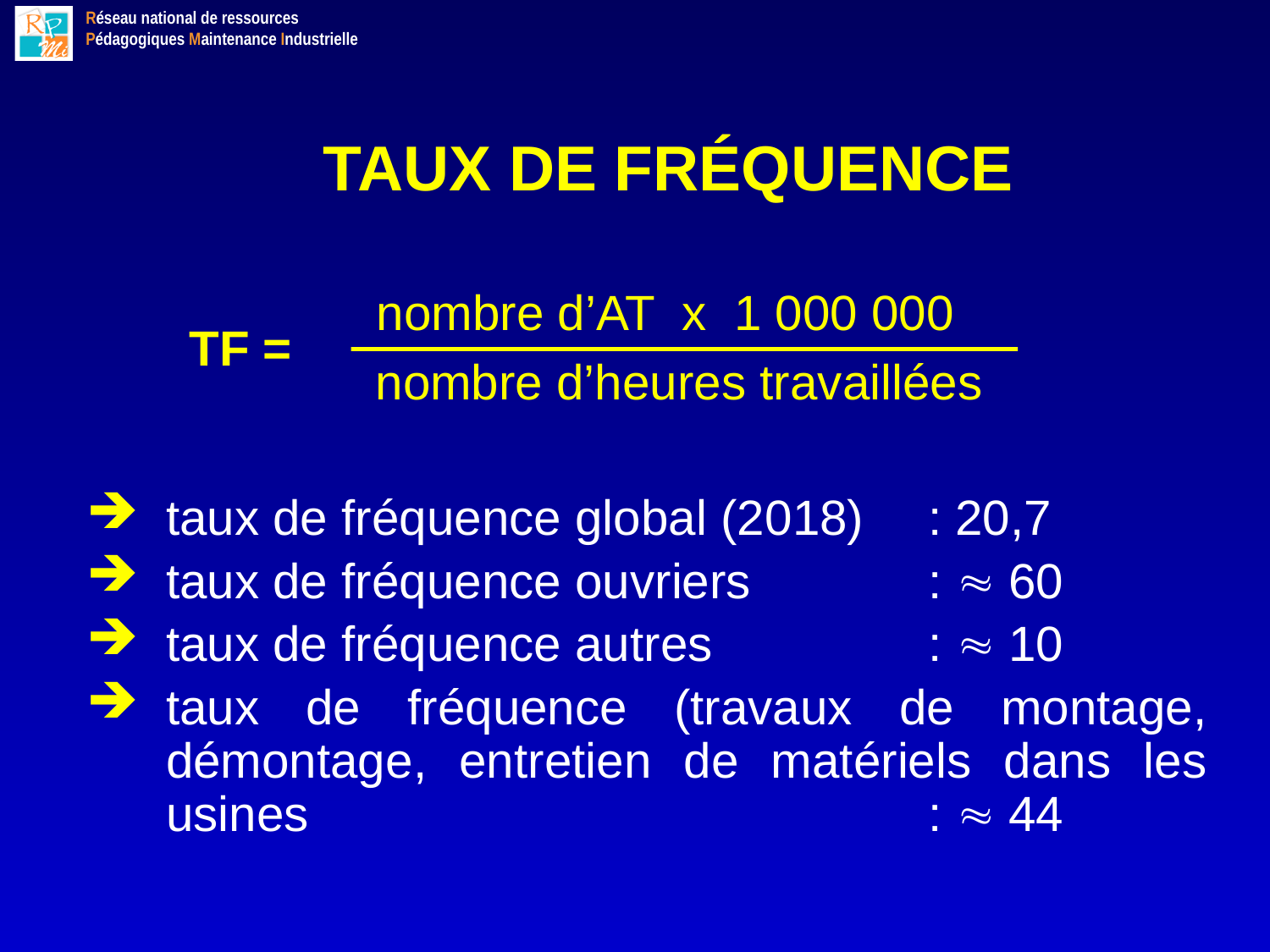

TAUX DE FRÉQUENCE
 nombre d’AT  x  1 000 000
 nombre d’heures travaillées

TF =
taux de fréquence global (2018)    	: 20,7
taux de fréquence ouvriers 		: ≈ 60
taux de fréquence autres    		: ≈ 10
taux de fréquence (travaux de montage, démontage, entretien de matériels dans les usines   					: ≈ 44